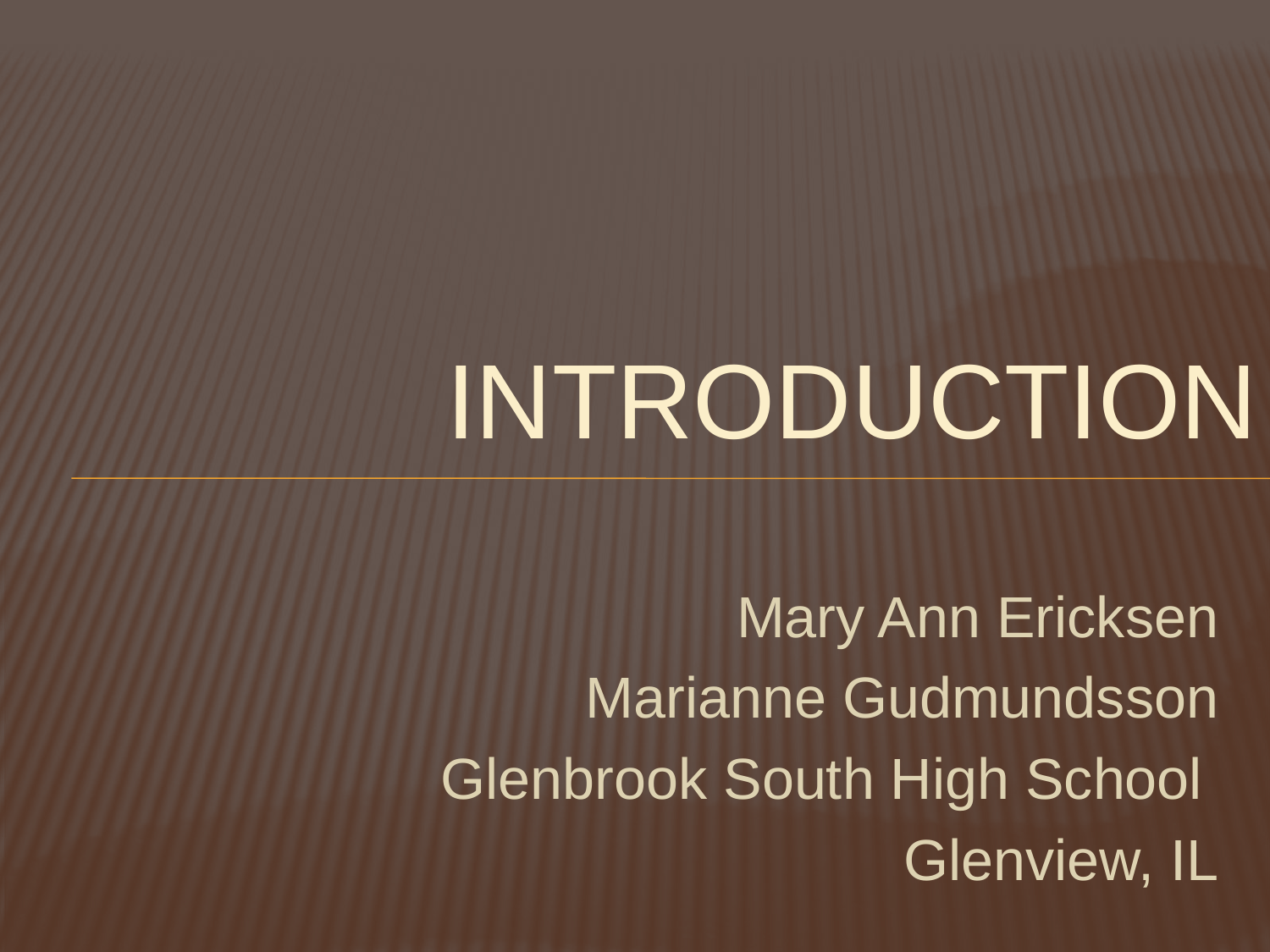

# Introduction
Mary Ann Ericksen
Marianne Gudmundsson
Glenbrook South High School
Glenview, IL